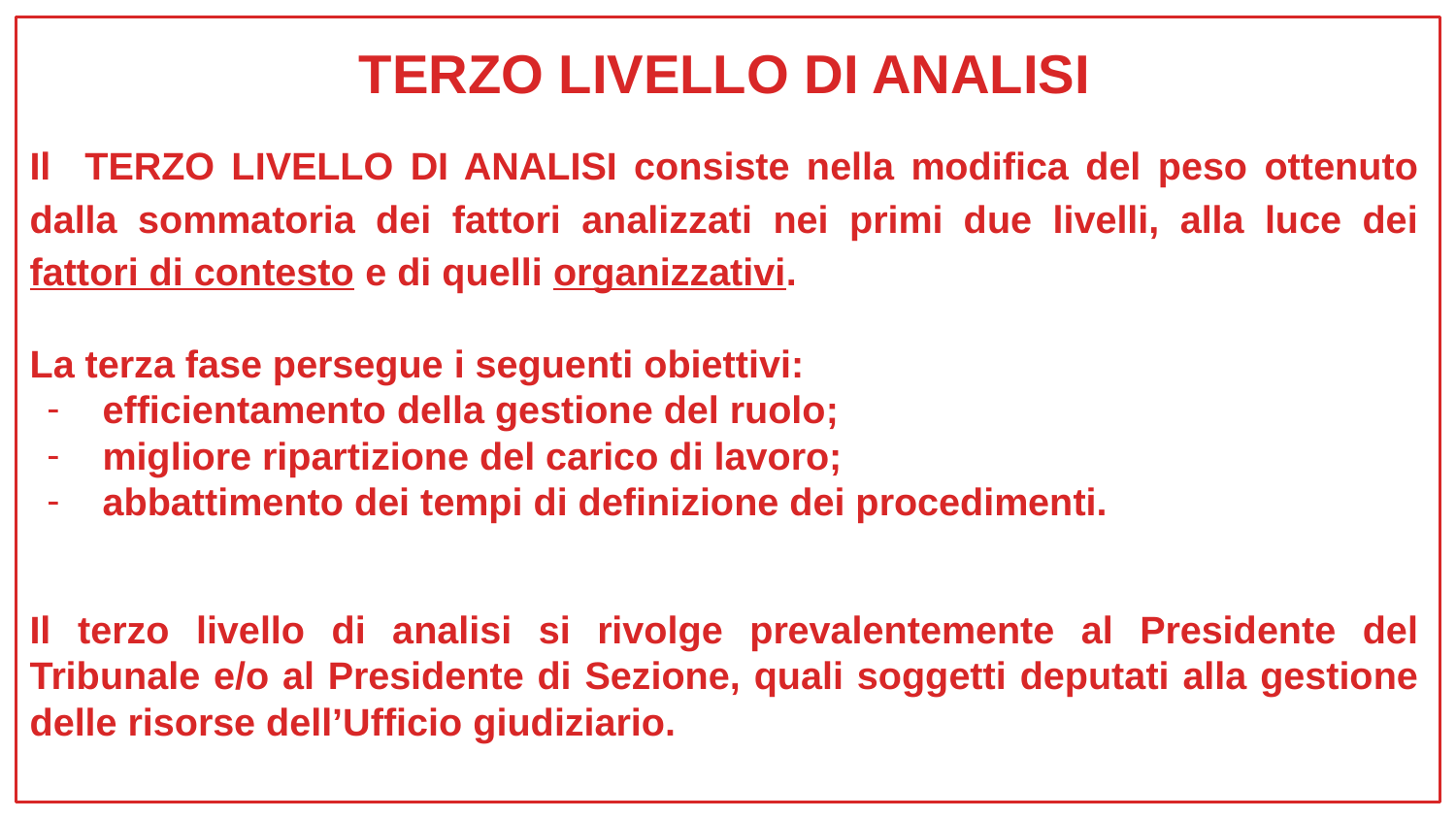

TERZO LIVELLO DI ANALISI
Il  TERZO LIVELLO DI ANALISI consiste nella modifica del peso ottenuto dalla sommatoria dei fattori analizzati nei primi due livelli, alla luce dei fattori di contesto e di quelli organizzativi.

La terza fase persegue i seguenti obiettivi:
efficientamento della gestione del ruolo;
migliore ripartizione del carico di lavoro;
abbattimento dei tempi di definizione dei procedimenti.

Il terzo livello di analisi si rivolge prevalentemente al Presidente del Tribunale e/o al Presidente di Sezione, quali soggetti deputati alla gestione delle risorse dell’Ufficio giudiziario.